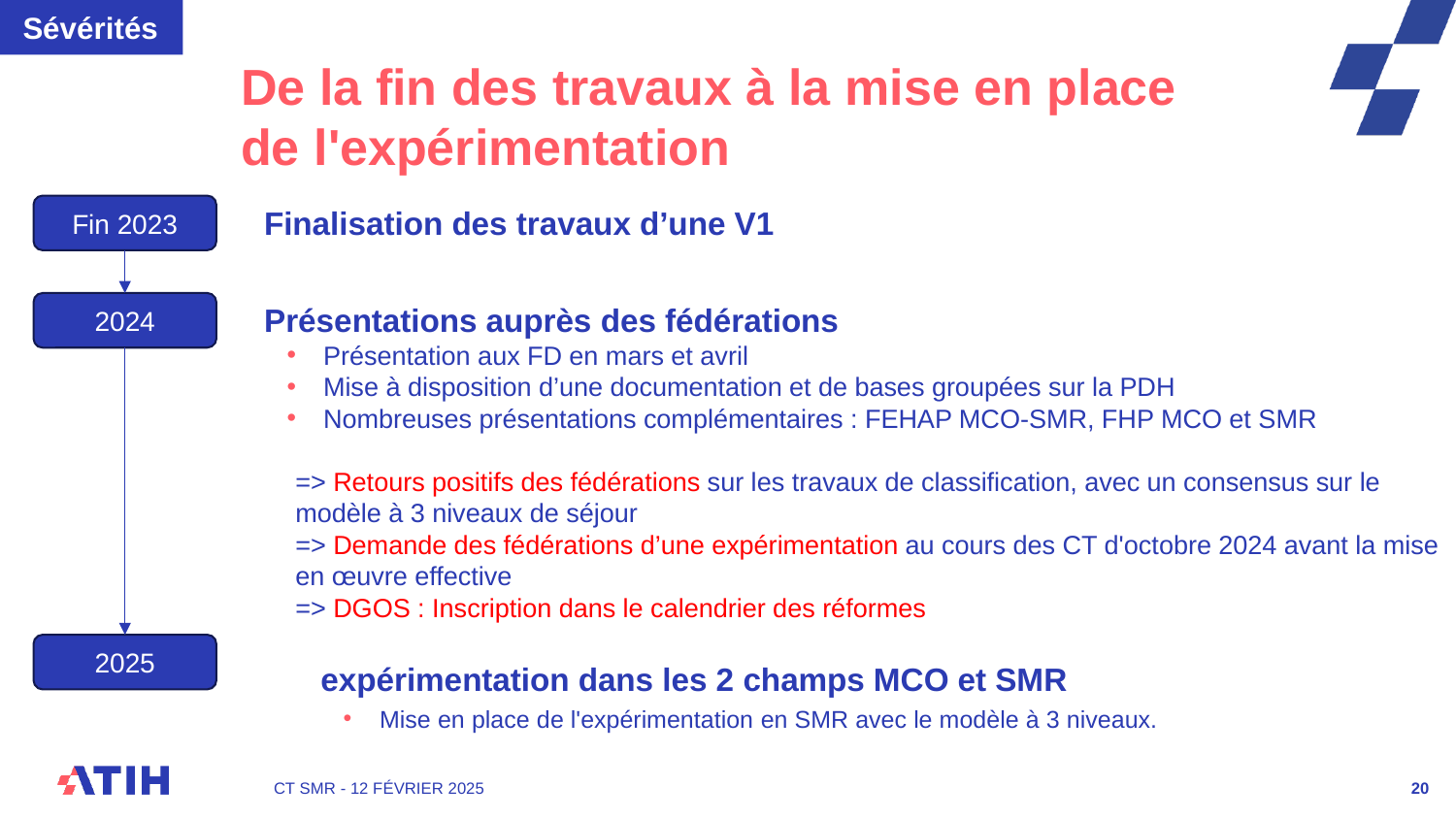

Sévérités
# De la fin des travaux à la mise en place de l'expérimentation
Fin 2023
Finalisation des travaux d’une V1
2024
Présentations auprès des fédérations
Présentation aux FD en mars et avril
Mise à disposition d’une documentation et de bases groupées sur la PDH
Nombreuses présentations complémentaires : FEHAP MCO-SMR, FHP MCO et SMR

=> Retours positifs des fédérations sur les travaux de classification, avec un consensus sur le modèle à 3 niveaux de séjour
=> Demande des fédérations d’une expérimentation au cours des CT d'octobre 2024 avant la mise en œuvre effective
=> DGOS : Inscription dans le calendrier des réformes
2025
expérimentation dans les 2 champs MCO et SMR
Mise en place de l'expérimentation en SMR avec le modèle à 3 niveaux.
CT SMR - 12 février 2025